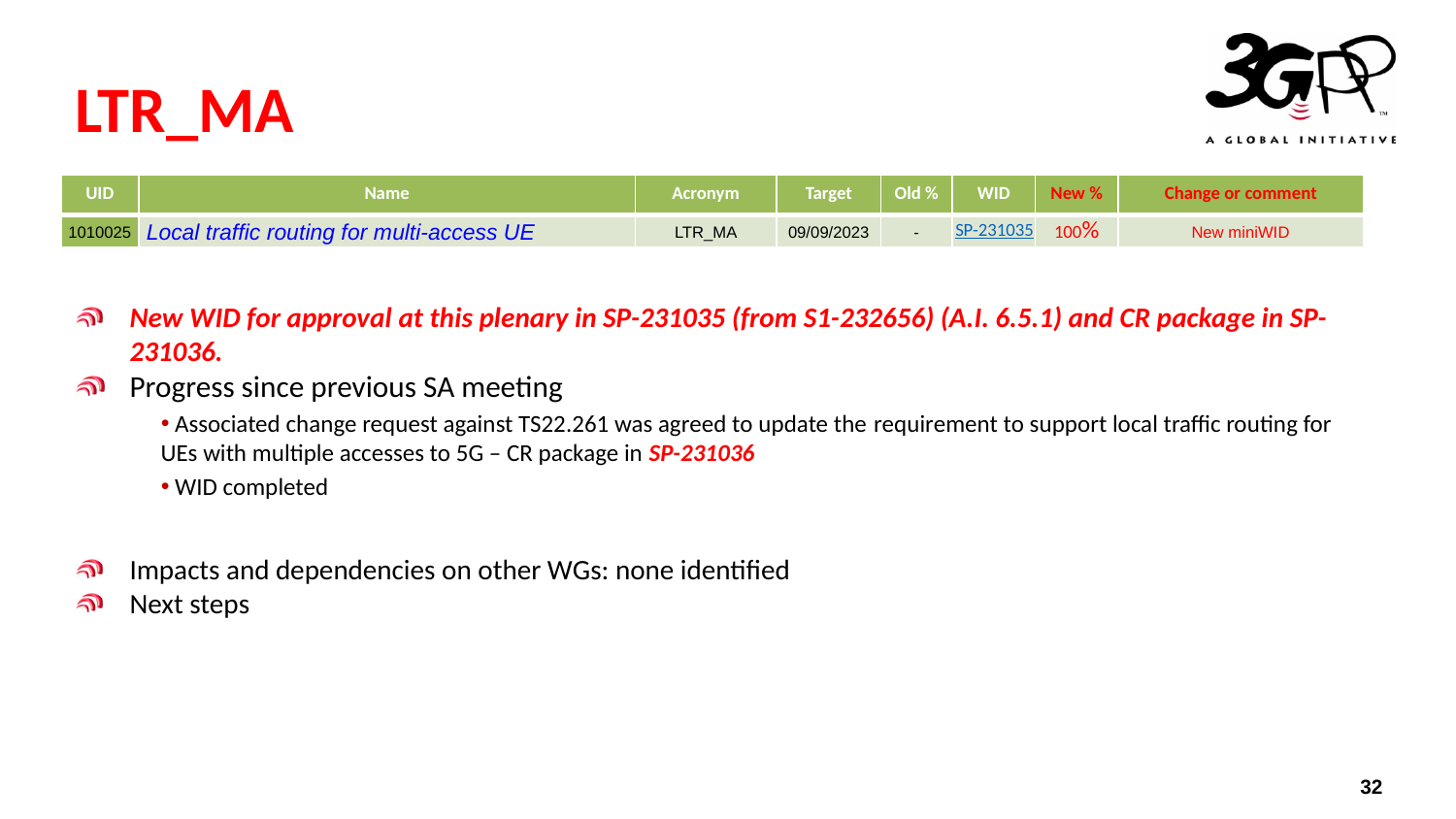

# LTR_MA
| UID | Name | Acronym | Target | Old % | WID | New % | Change or comment |
| --- | --- | --- | --- | --- | --- | --- | --- |
| 1010025 | Local traffic routing for multi-access UE | LTR\_MA | 09/09/2023 | - | SP-231035 | 100% | New miniWID |
New WID for approval at this plenary in SP-231035 (from S1-232656) (A.I. 6.5.1) and CR package in SP-231036.
Progress since previous SA meeting
 Associated change request against TS22.261 was agreed to update the requirement to support local traffic routing for UEs with multiple accesses to 5G – CR package in SP-231036
 WID completed

Impacts and dependencies on other WGs: none identified
Next steps